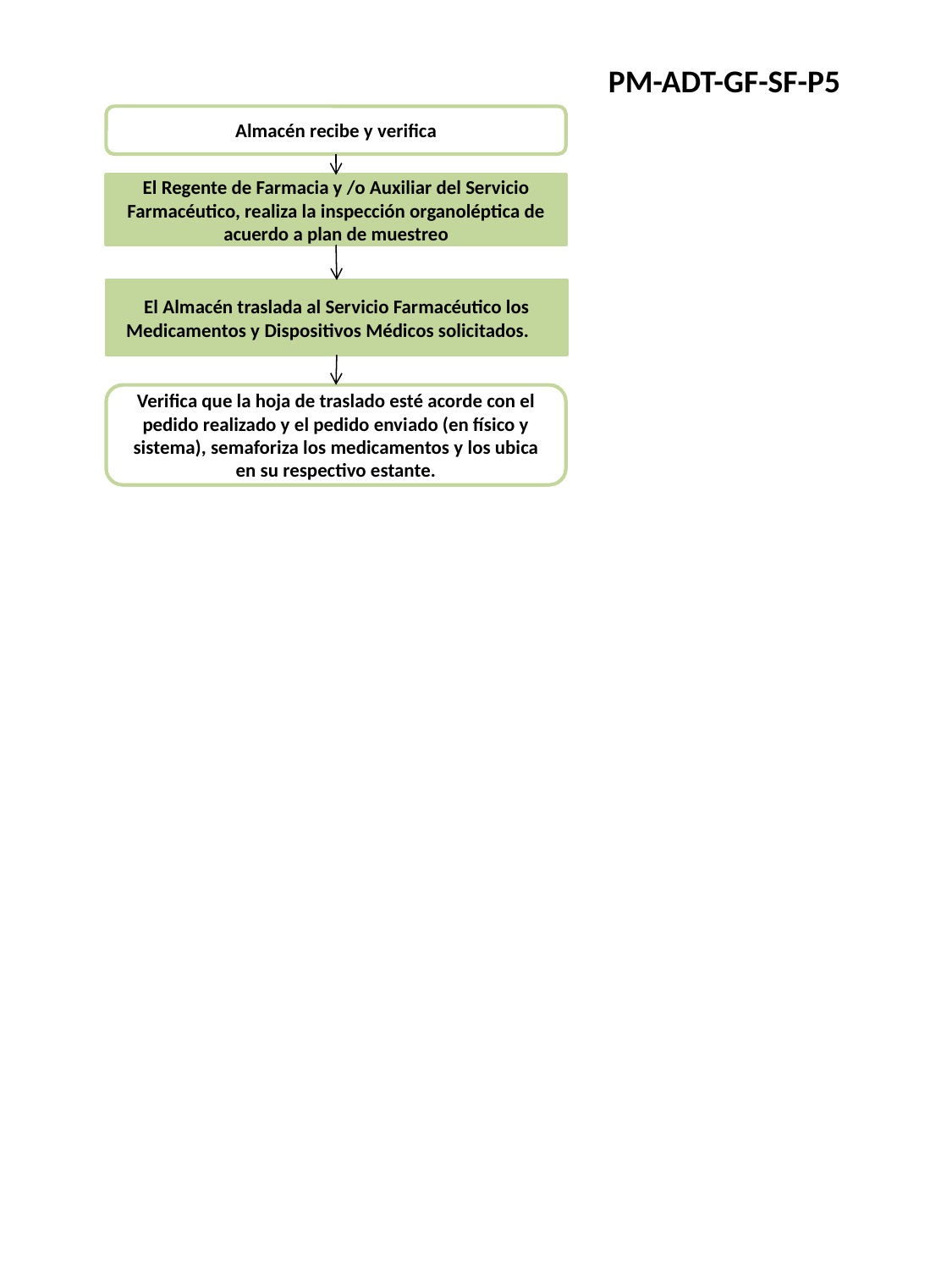

PM-ADT-GF-SF-P5
Almacén recibe y verifica
El Regente de Farmacia y /o Auxiliar del Servicio Farmacéutico, realiza la inspección organoléptica de acuerdo a plan de muestreo
El Almacén traslada al Servicio Farmacéutico los Medicamentos y Dispositivos Médicos solicitados.
Verifica que la hoja de traslado esté acorde con el pedido realizado y el pedido enviado (en físico y sistema), semaforiza los medicamentos y los ubica en su respectivo estante.